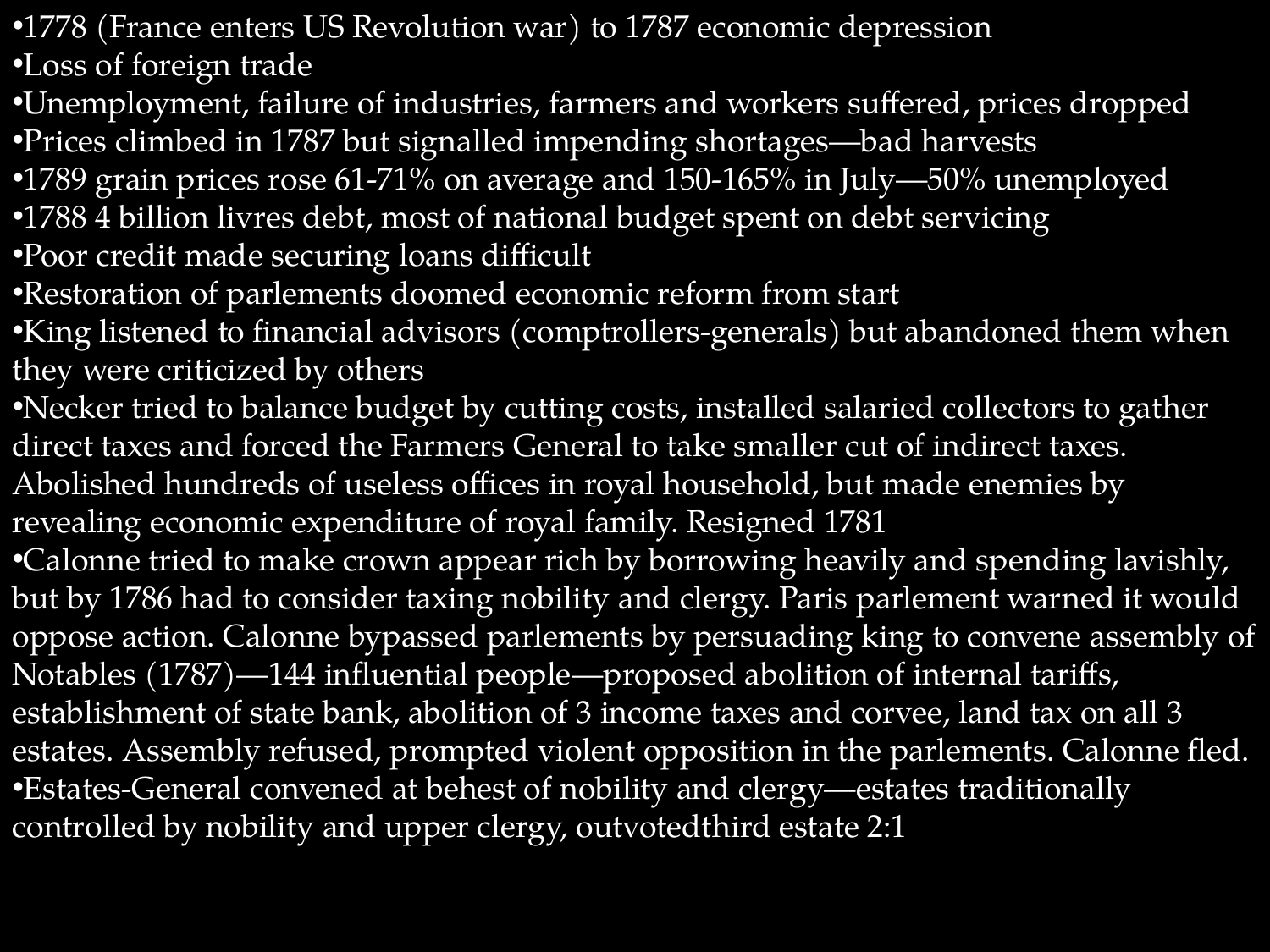

1778 (France enters US Revolution war) to 1787 economic depression
Loss of foreign trade
Unemployment, failure of industries, farmers and workers suffered, prices dropped
Prices climbed in 1787 but signalled impending shortages—bad harvests
1789 grain prices rose 61-71% on average and 150-165% in July—50% unemployed
1788 4 billion livres debt, most of national budget spent on debt servicing
Poor credit made securing loans difficult
Restoration of parlements doomed economic reform from start
King listened to financial advisors (comptrollers-generals) but abandoned them when they were criticized by others
Necker tried to balance budget by cutting costs, installed salaried collectors to gather direct taxes and forced the Farmers General to take smaller cut of indirect taxes. Abolished hundreds of useless offices in royal household, but made enemies by revealing economic expenditure of royal family. Resigned 1781
Calonne tried to make crown appear rich by borrowing heavily and spending lavishly, but by 1786 had to consider taxing nobility and clergy. Paris parlement warned it would oppose action. Calonne bypassed parlements by persuading king to convene assembly of Notables (1787)—144 influential people—proposed abolition of internal tariffs, establishment of state bank, abolition of 3 income taxes and corvee, land tax on all 3 estates. Assembly refused, prompted violent opposition in the parlements. Calonne fled.
Estates-General convened at behest of nobility and clergy—estates traditionally controlled by nobility and upper clergy, outvotedthird estate 2:1